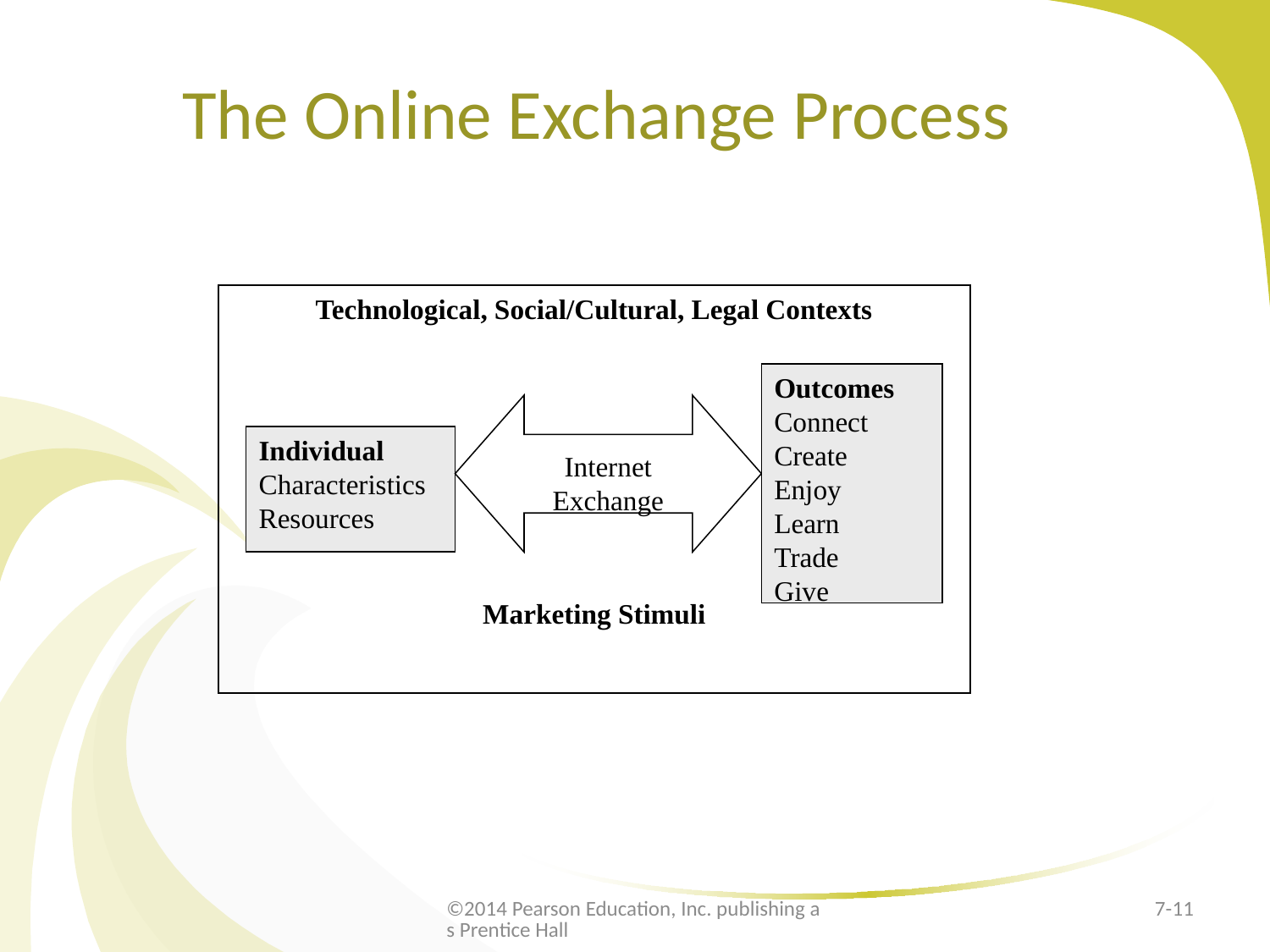

# The Online Exchange Process

Technological, Social/Cultural, Legal Contexts

Marketing Stimuli
Outcomes
Connect
Create
Enjoy
Learn
Trade
Give

Individual
Characteristics
Resources
Internet Exchange
©2014 Pearson Education, Inc. publishing as Prentice Hall
7-11